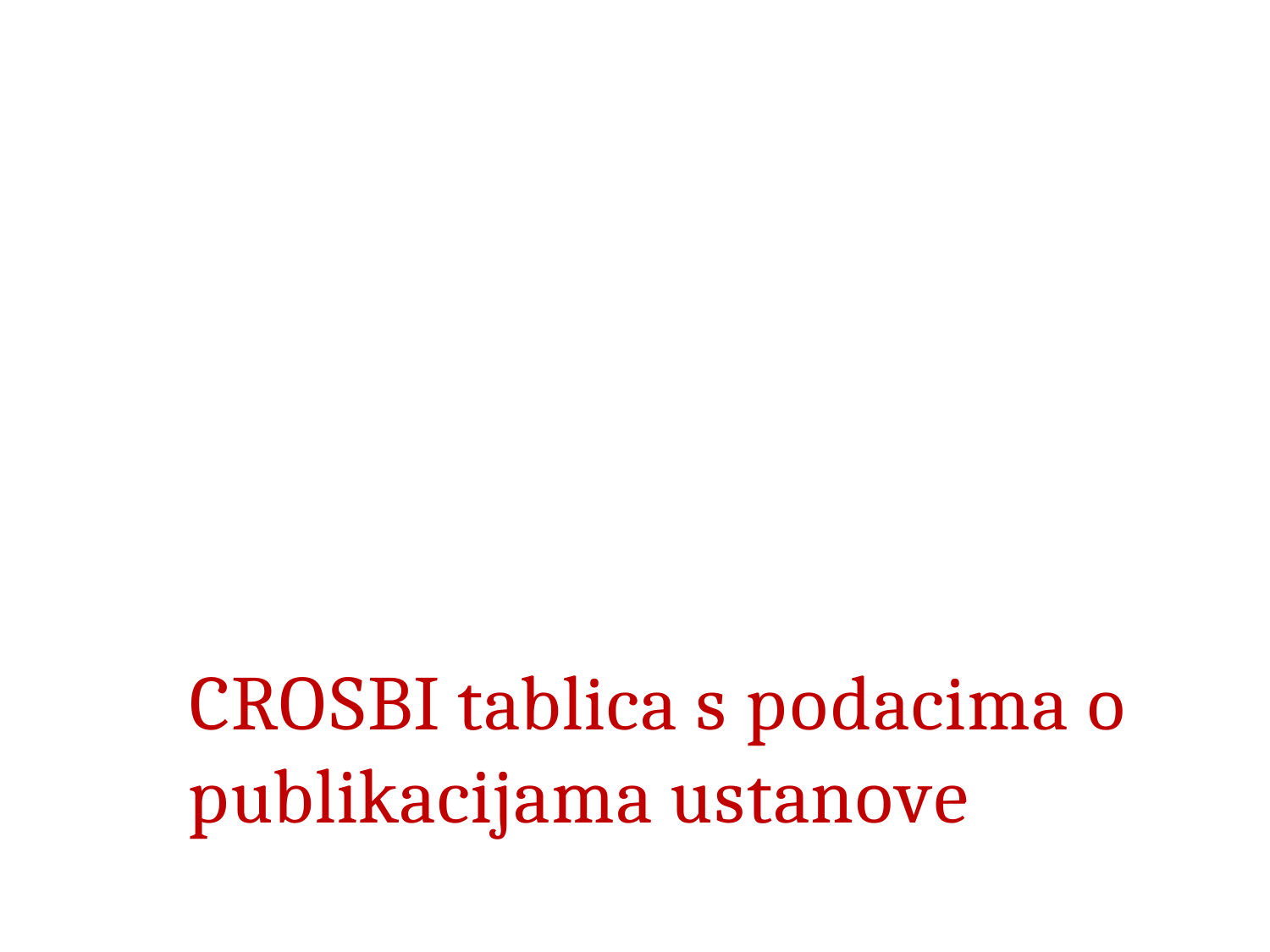

CROSBI tablica s podacima o publikacijama ustanove